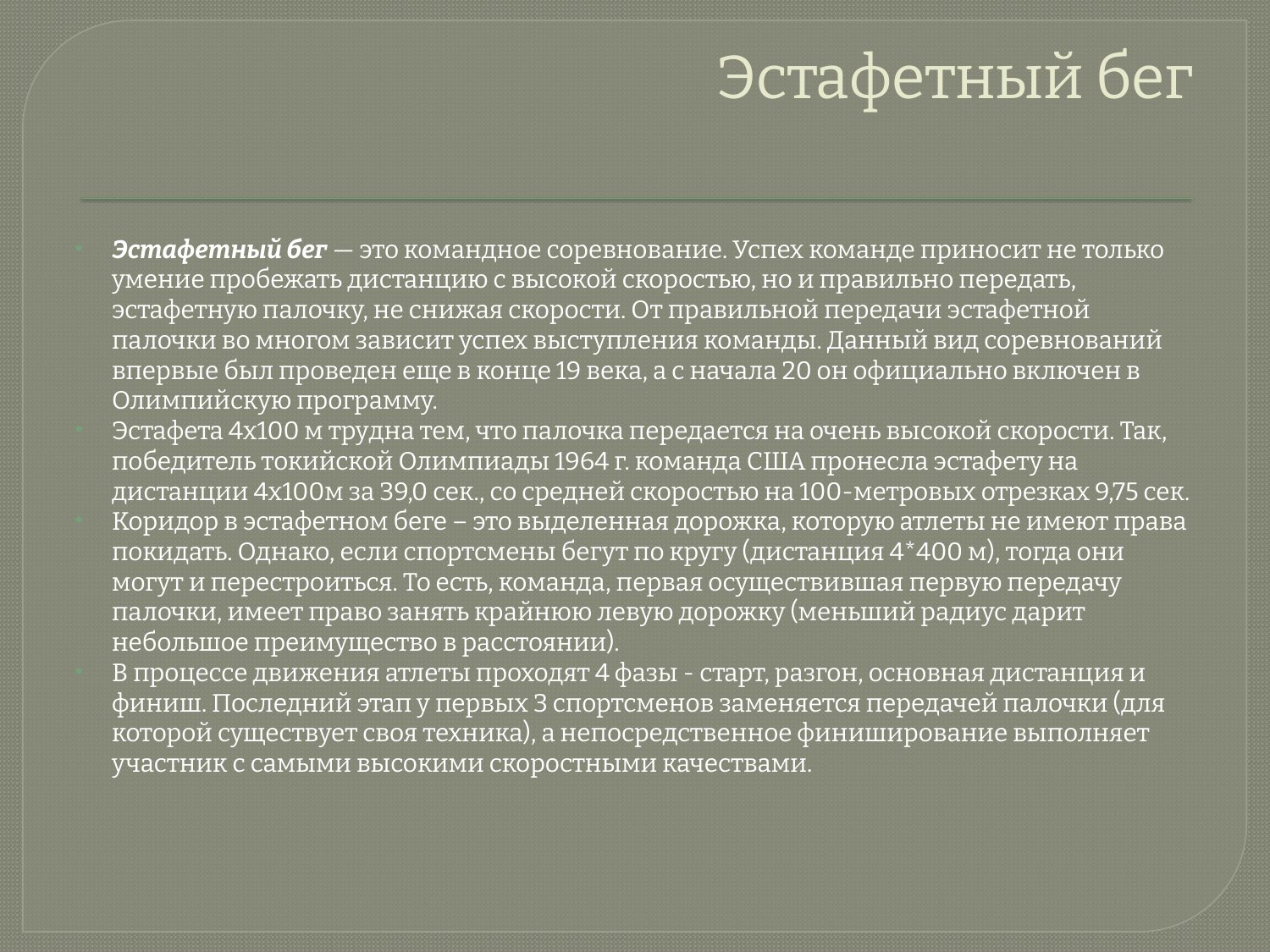

# Эстафетный бег
Эстафетный бег — это командное соревнование. Успех команде приносит не только умение пробежать дистанцию с высокой скоростью, но и правильно передать, эстафетную палочку, не снижая скорости. От правильной передачи эстафетной палочки во многом зависит успех выступления команды. Данный вид соревнований впервые был проведен еще в конце 19 века, а с начала 20 он официально включен в Олимпийскую программу.
Эстафета 4х100 м трудна тем, что палочка передается на очень высокой скорости. Так, победитель токийской Олимпиады 1964 г. команда США пронесла эстафету на дистанции 4х100м за 39,0 сек., со средней скоростью на 100-метровых отрезках 9,75 сек.
Коридор в эстафетном беге – это выделенная дорожка, которую атлеты не имеют права покидать. Однако, если спортсмены бегут по кругу (дистанция 4*400 м), тогда они могут и перестроиться. То есть, команда, первая осуществившая первую передачу палочки, имеет право занять крайнюю левую дорожку (меньший радиус дарит небольшое преимущество в расстоянии).
В процессе движения атлеты проходят 4 фазы - старт, разгон, основная дистанция и финиш. Последний этап у первых 3 спортсменов заменяется передачей палочки (для которой существует своя техника), а непосредственное финиширование выполняет участник с самыми высокими скоростными качествами.